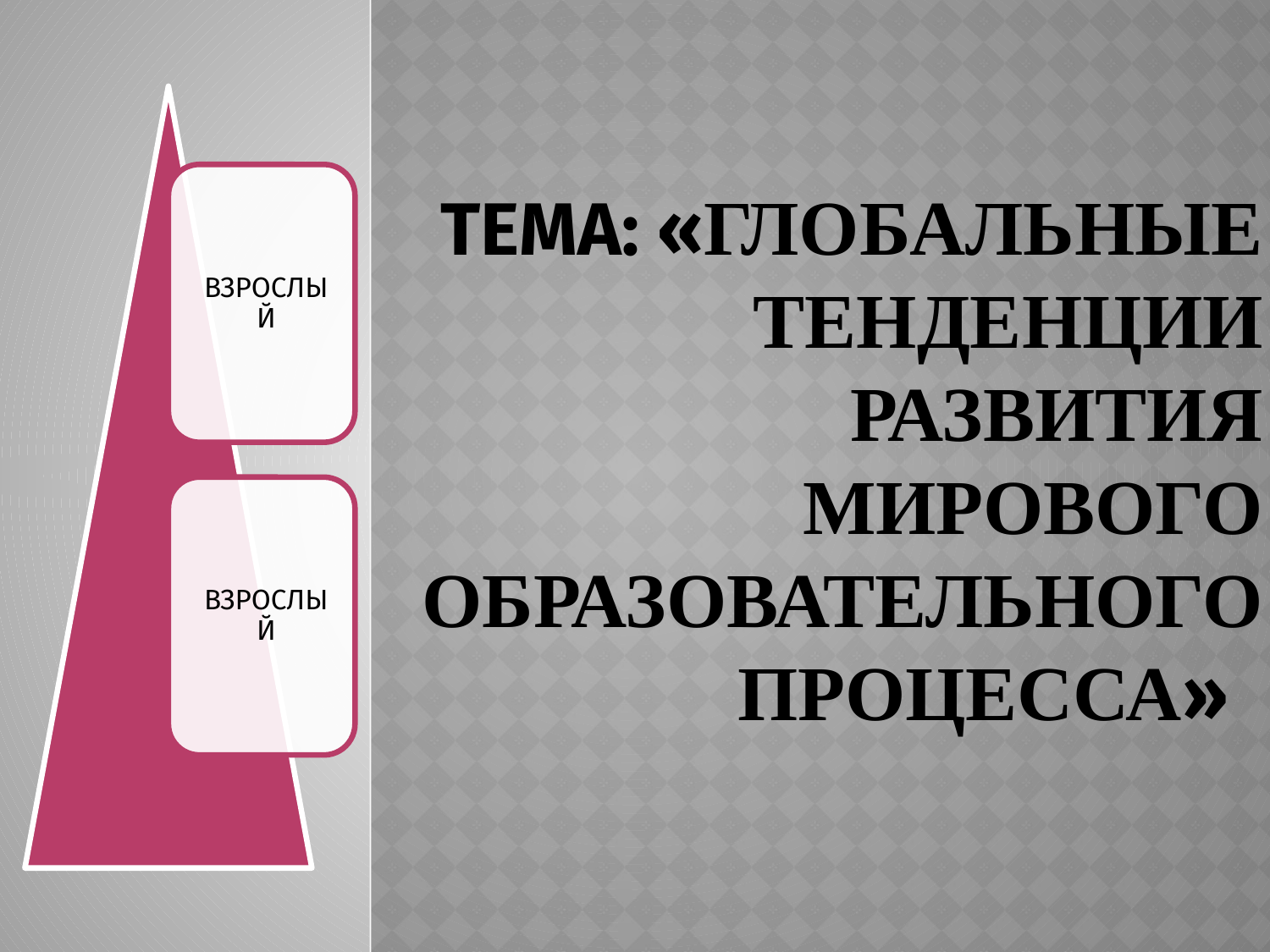

# ТЕМА: «глобальные тенденции развития мирового образовательного процесса»
ВЗРОСЛЫЙ
ВЗРОСЛЫЙ